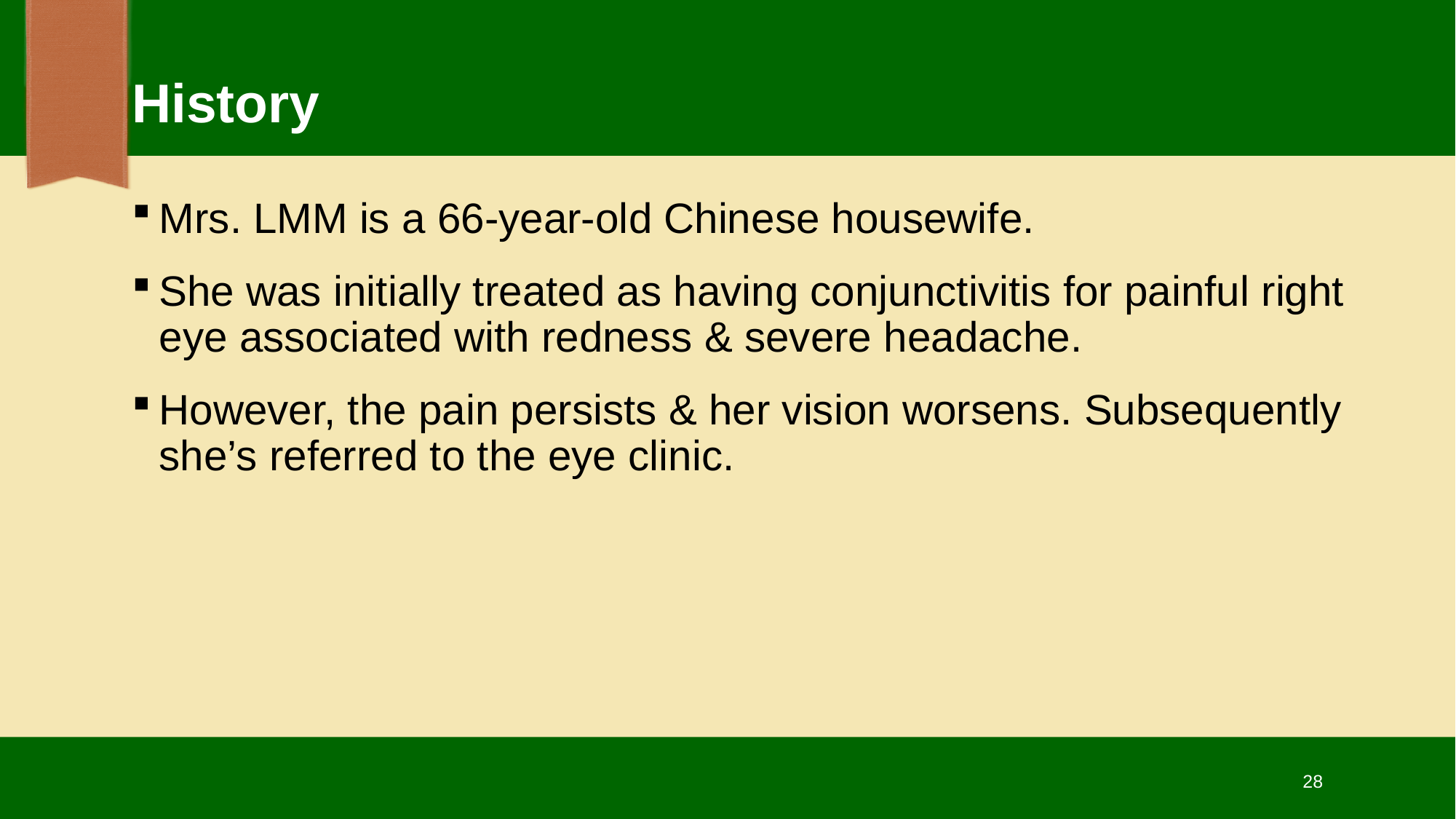

# History
Mrs. LMM is a 66-year-old Chinese housewife.
She was initially treated as having conjunctivitis for painful right eye associated with redness & severe headache.
However, the pain persists & her vision worsens. Subsequently she’s referred to the eye clinic.

28